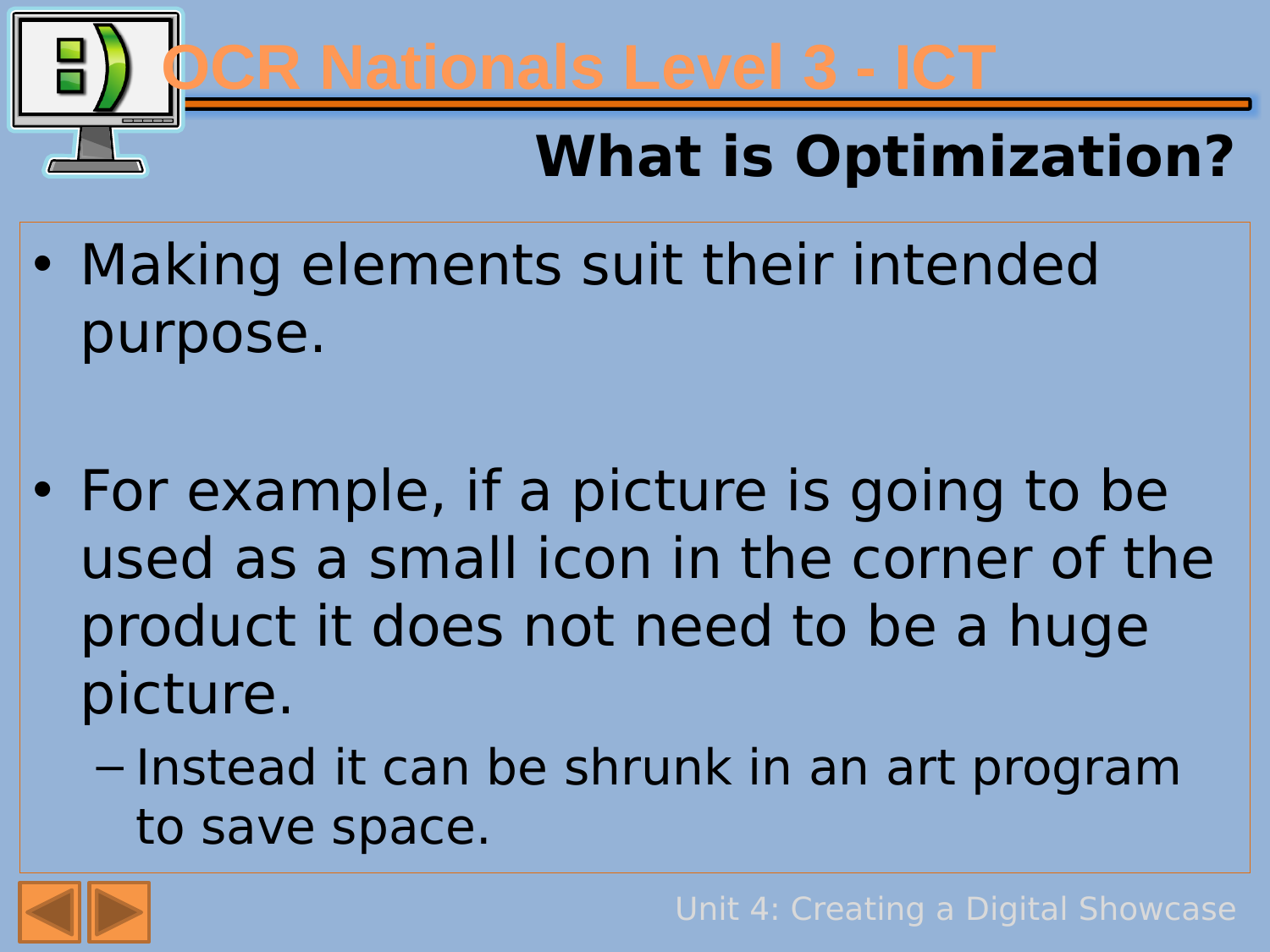

# What is Optimization?
Making elements suit their intended purpose.

For example, if a picture is going to be used as a small icon in the corner of the product it does not need to be a huge picture.
Instead it can be shrunk in an art program to save space.